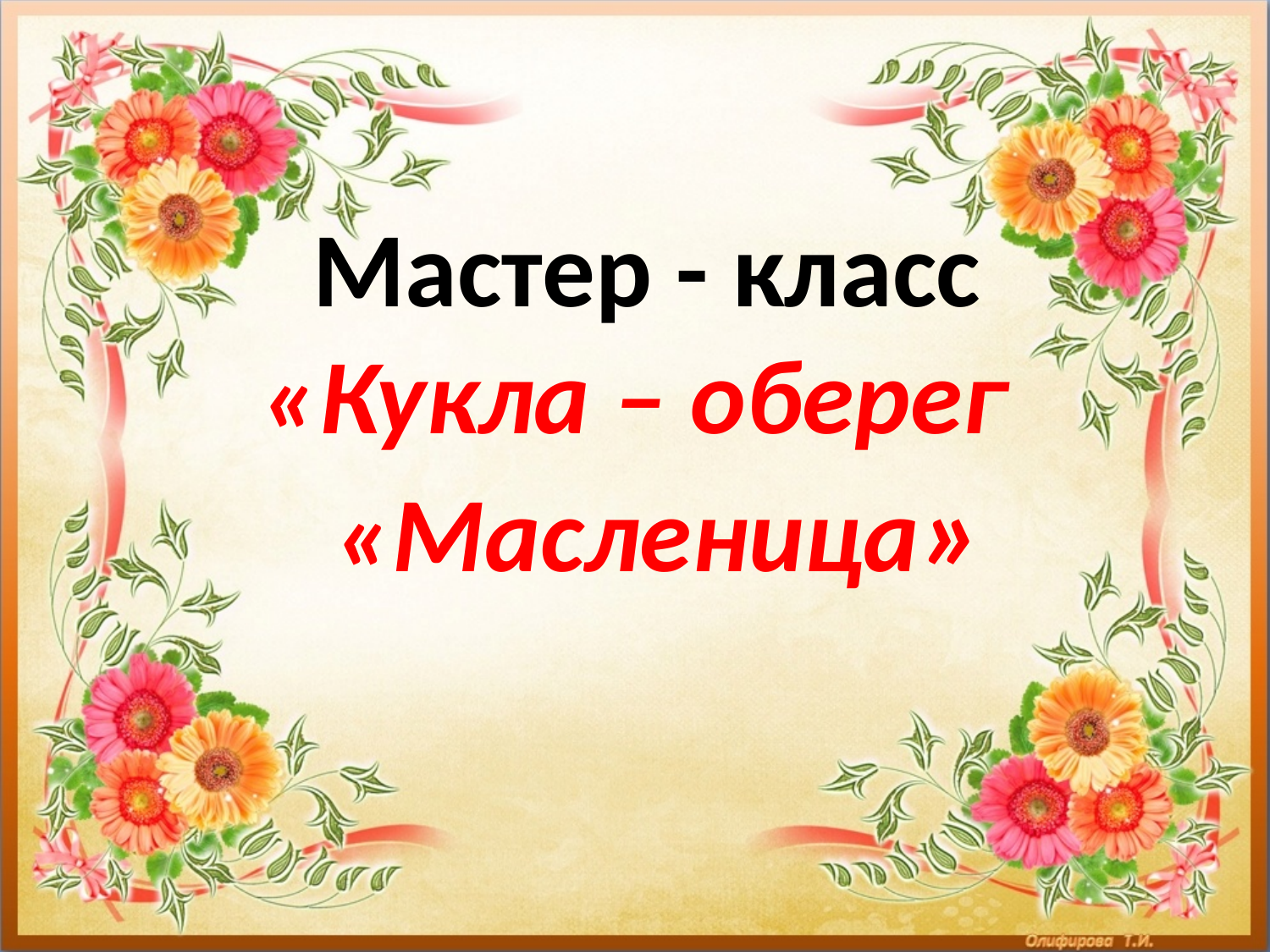

# Мастер - класс «Кукла – оберег «Масленица»